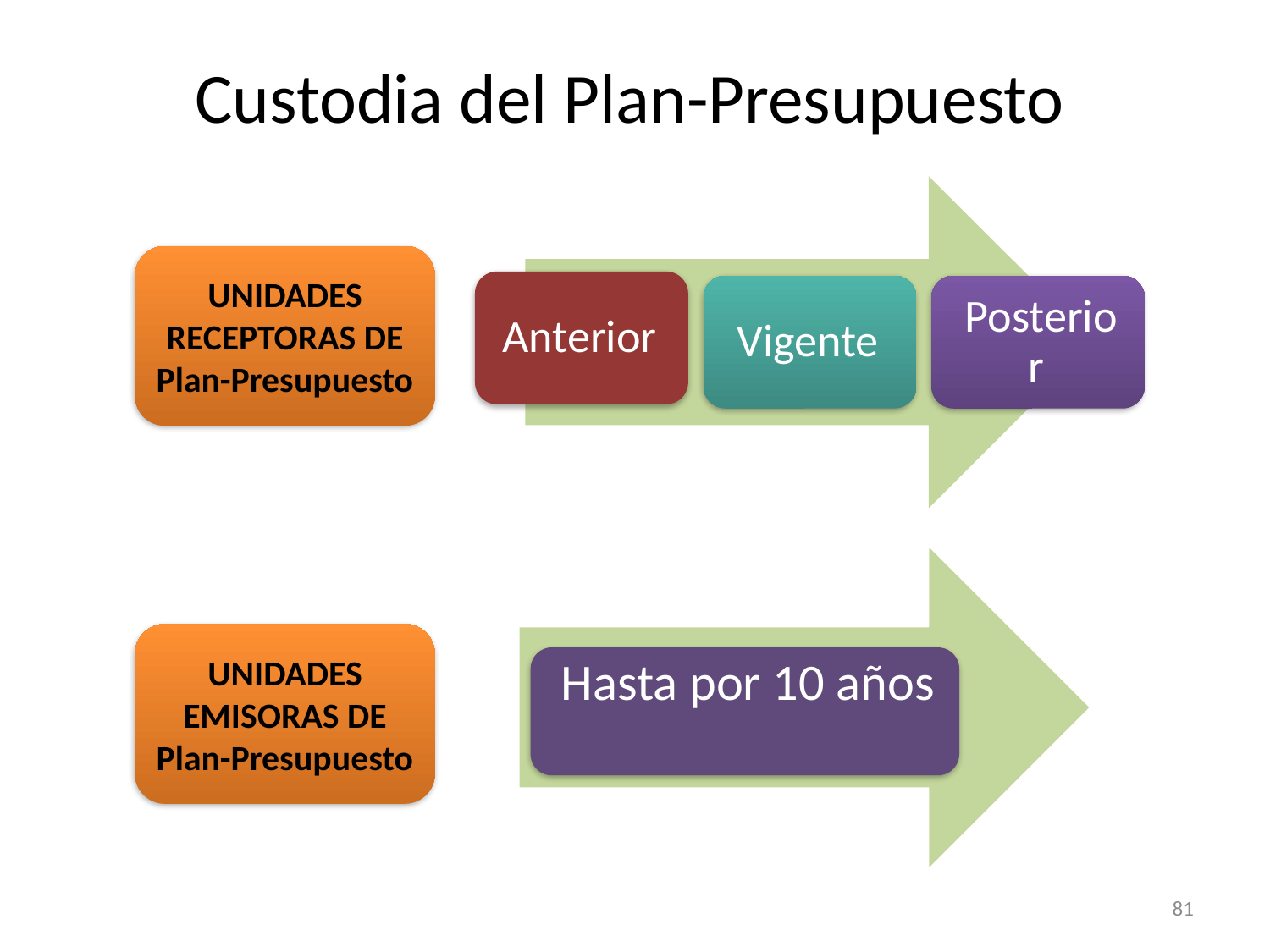

Custodia del Plan-Presupuesto
Anterior
Vigente
Posterior
UNIDADES RECEPTORAS DE Plan-Presupuesto
Hasta por 10 años
UNIDADES EMISORAS DE Plan-Presupuesto
81